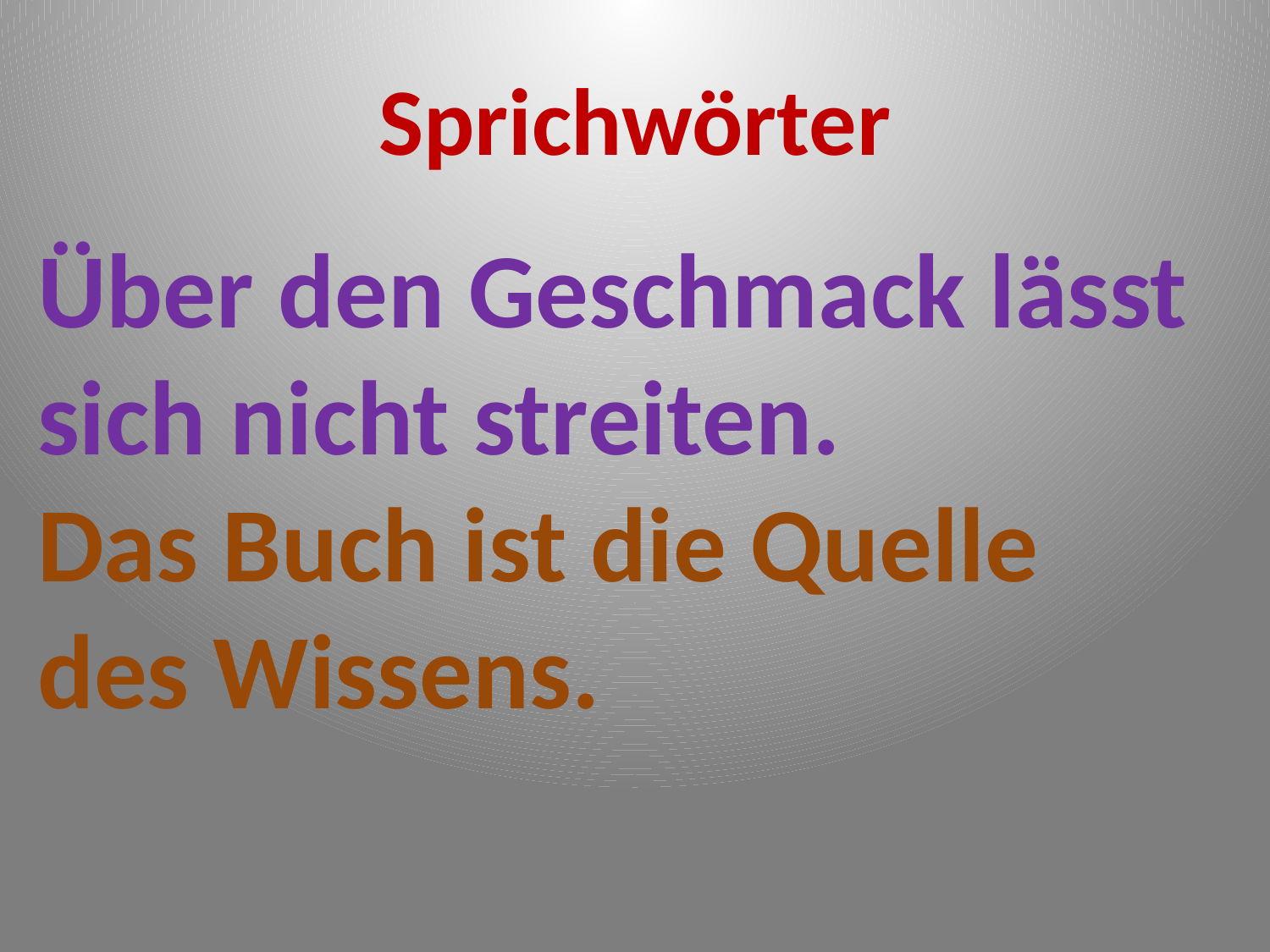

# Sprichwörter
Über den Geschmack lässt sich nicht streiten.
Das Buch ist die Quelle des Wissens.